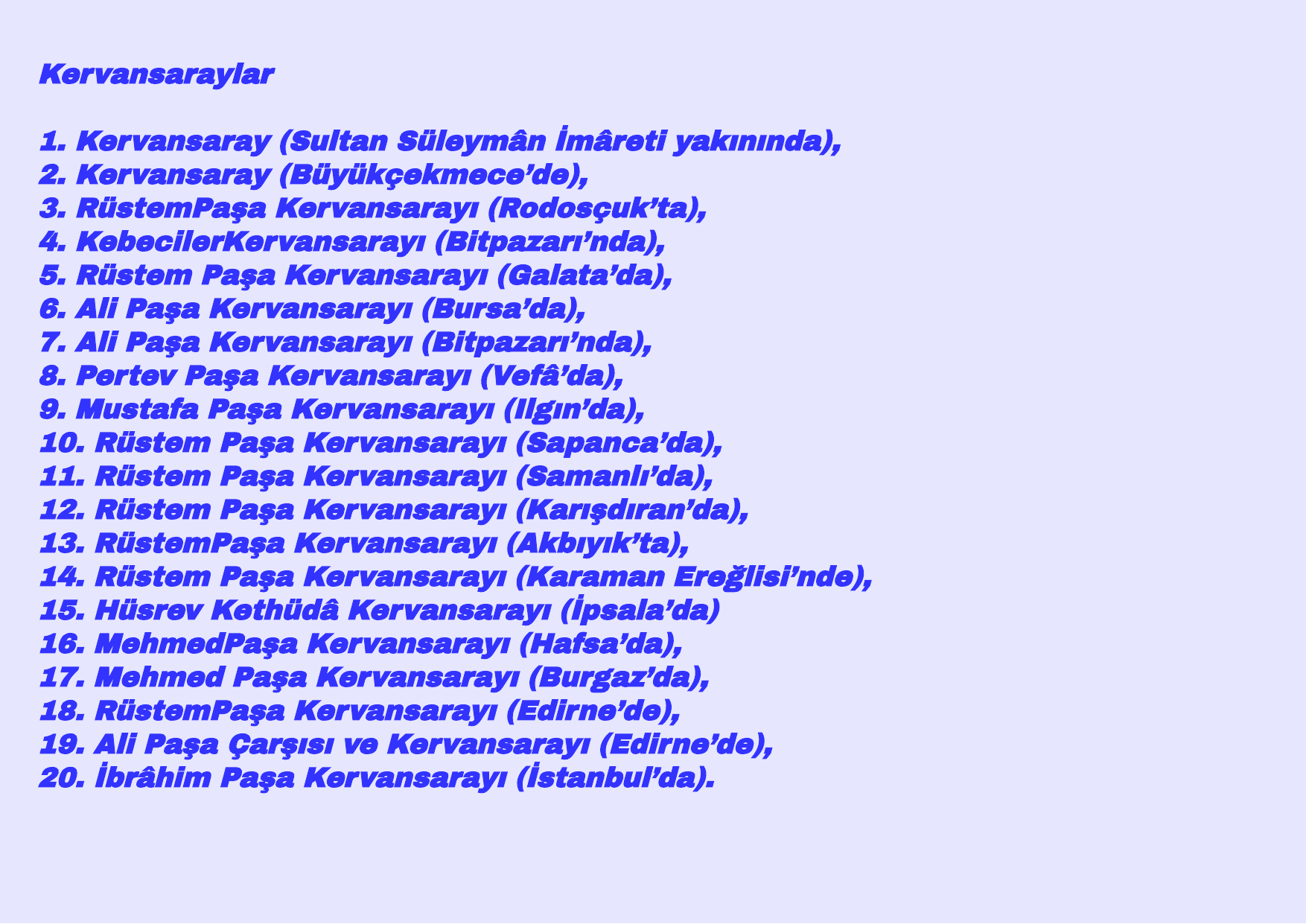

Kervansaraylar
1. Kervansaray (Sultan Süleymân İmâreti yakınında), 
2. Kervansaray (Büyükçekmece’de), 
3. RüstemPaşa Kervansarayı (Rodosçuk’ta), 
4. KebecilerKervansarayı (Bitpazarı’nda), 
5. Rüstem Paşa Kervansarayı (Galata’da), 
6. Ali Paşa Kervansarayı (Bursa’da), 
7. Ali Paşa Kervansarayı (Bitpazarı’nda), 
8. Pertev Paşa Kervansarayı (Vefâ’da), 
9. Mustafa Paşa Kervansarayı (Ilgın’da), 
10. Rüstem Paşa Kervansarayı (Sapanca’da), 
11. Rüstem Paşa Kervansarayı (Samanlı’da), 
12. Rüstem Paşa Kervansarayı (Karışdıran’da), 
13. RüstemPaşa Kervansarayı (Akbıyık’ta), 
14. Rüstem Paşa Kervansarayı (Karaman Ereğlisi’nde), 
15. Hüsrev Kethüdâ Kervansarayı (İpsala’da) 
16. MehmedPaşa Kervansarayı (Hafsa’da), 
17. Mehmed Paşa Kervansarayı (Burgaz’da), 
18. RüstemPaşa Kervansarayı (Edirne’de), 
19. Ali Paşa Çarşısı ve Kervansarayı (Edirne’de), 
20. İbrâhim Paşa Kervansarayı (İstanbul’da).